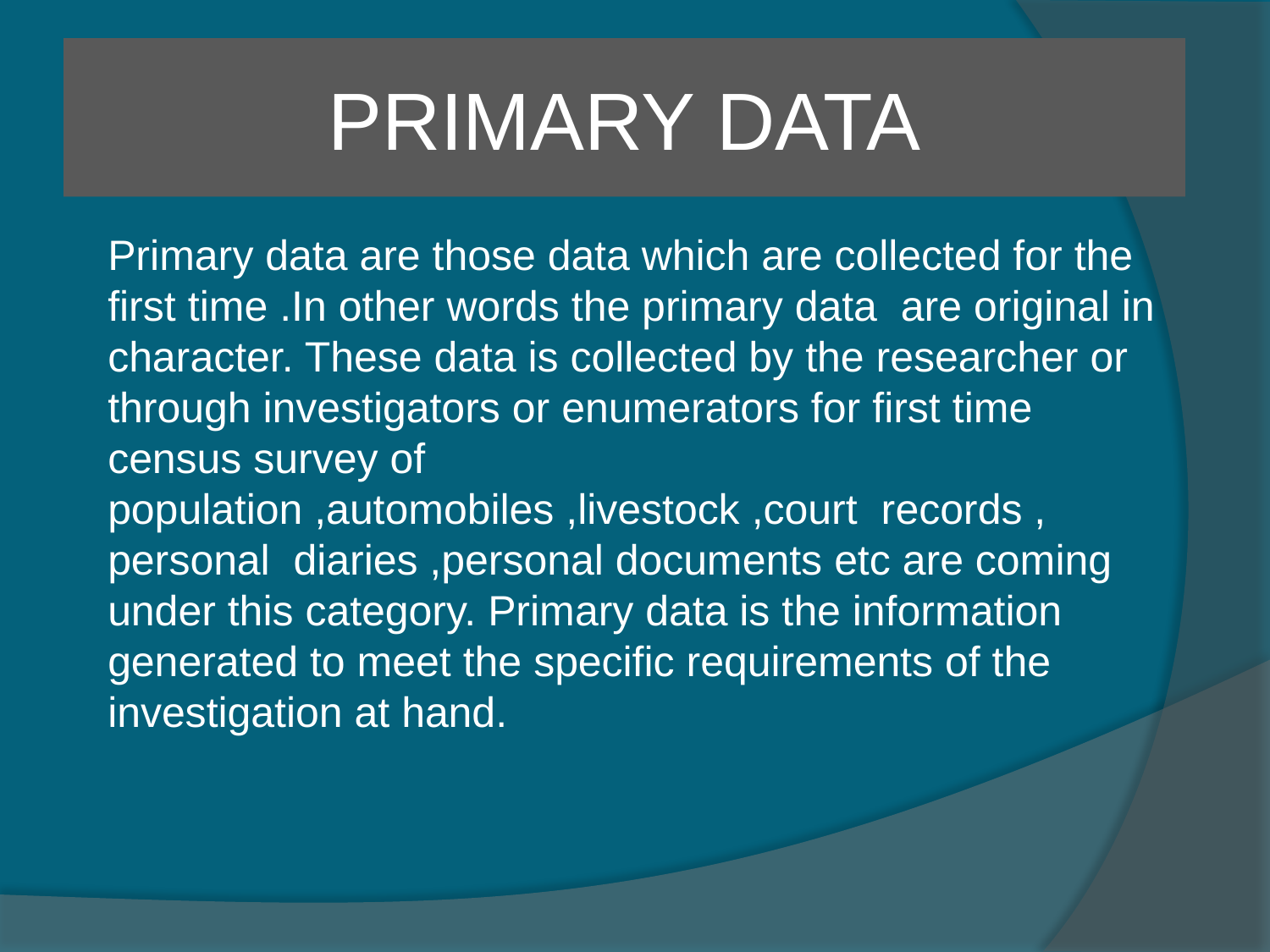

# PRIMARY DATA
Primary data are those data which are collected for the first time .In other words the primary data  are original in character. These data is collected by the researcher or through investigators or enumerators for first time census survey of population ,automobiles ,livestock ,court  records , personal  diaries ,personal documents etc are coming under this category. Primary data is the information generated to meet the specific requirements of the investigation at hand.